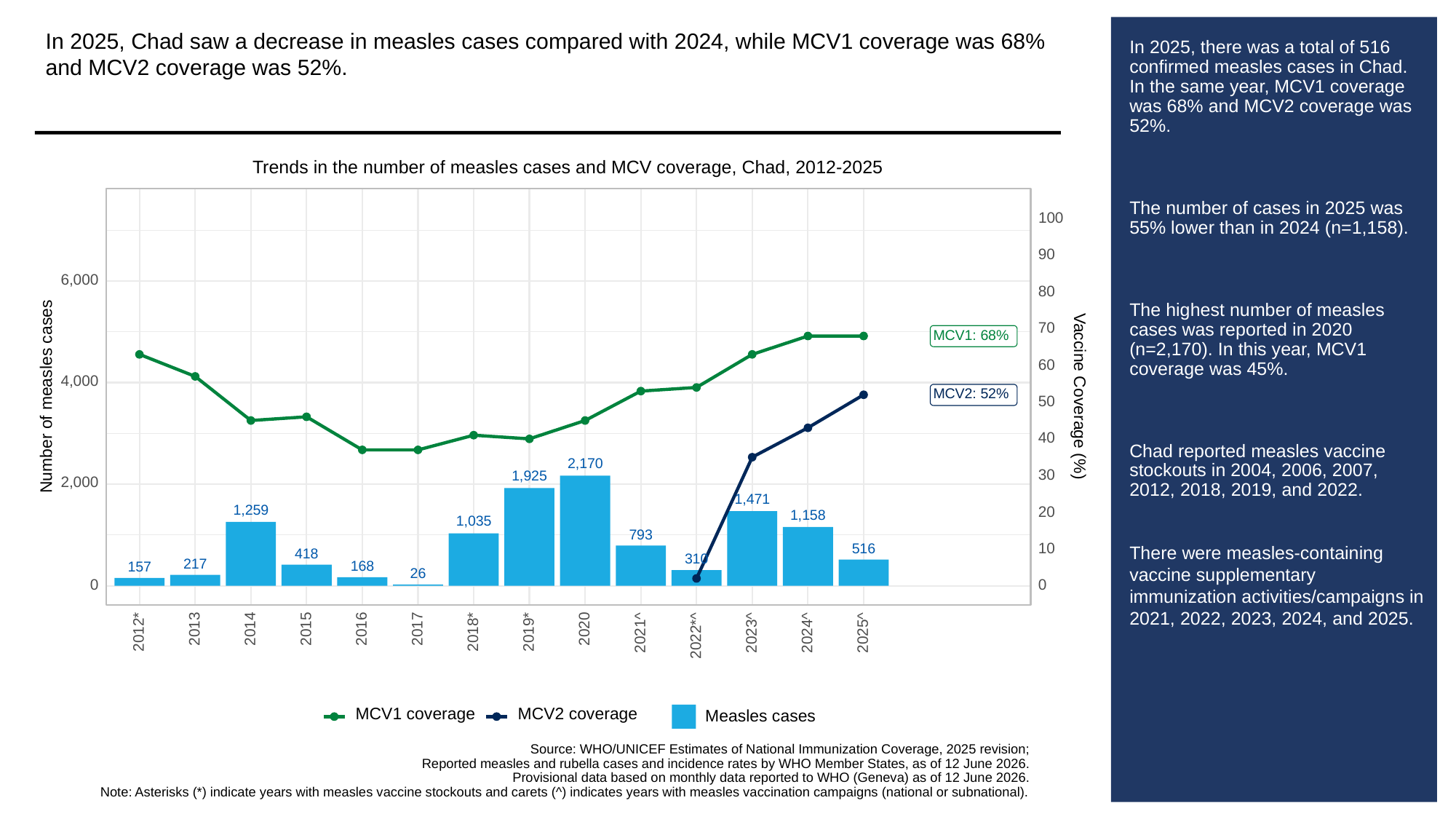

In 2025, Chad saw a decrease in measles cases compared with 2024, while MCV1 coverage was 68% and MCV2 coverage was 52%.
# In 2025, there was a total of 516 confirmed measles cases in Chad. In the same year, MCV1 coverage was 68% and MCV2 coverage was 52%.

The number of cases in 2025 was 55% lower than in 2024 (n=1,158).

The highest number of measles cases was reported in 2020 (n=2,170). In this year, MCV1 coverage was 45%.

Chad reported measles vaccine stockouts in 2004, 2006, 2007, 2012, 2018, 2019, and 2022.

There were measles-containing vaccine supplementary immunization activities/campaigns in 2021, 2022, 2023, 2024, and 2025.

Trends in the number of measles cases and MCV coverage, Chad, 2012-2025

100

90
6,000

80
70

MCV1: 68%

60

4,000

Vaccine Coverage (%)
MCV2: 52%
Number of measles cases

50

40

2,170
30
1,925

2,000

1,471
1,259
20
1,158

1,035

793

10
516

418
310
217

168
157

26

0
0

2013
2014
2015
2016
2017
2020
2012*
2018*
2019*
2023^
2021^
2024^
2025^
2022*^

MCV1 coverage
MCV2 coverage
Measles cases

Source: WHO/UNICEF Estimates of National Immunization Coverage, 2025 revision;
Reported measles and rubella cases and incidence rates by WHO Member States, as of 12 June 2026.
Provisional data based on monthly data reported to WHO (Geneva) as of 12 June 2026.
Note: Asterisks (*) indicate years with measles vaccine stockouts and carets (^) indicates years with measles vaccination campaigns (national or subnational).